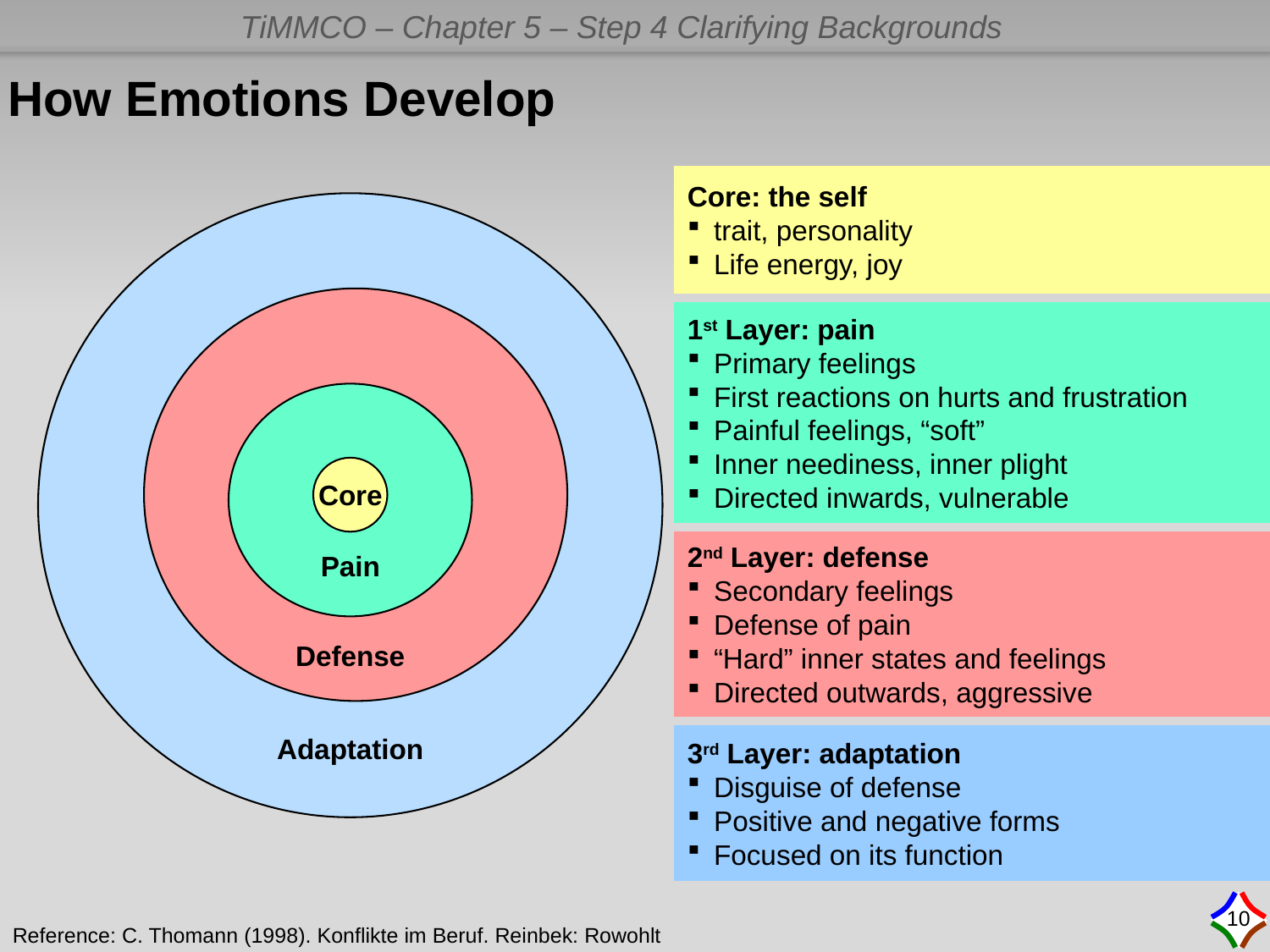

How Emotions Develop
Core: the self
trait, personality
Life energy, joy
1st Layer: pain
Primary feelings
First reactions on hurts and frustration
Painful feelings, “soft”
Inner neediness, inner plight
Directed inwards, vulnerable
2nd Layer: defense
Secondary feelings
Defense of pain
“Hard” inner states and feelings
Directed outwards, aggressive
3rd Layer: adaptation
Disguise of defense
Positive and negative forms
Focused on its function

Core
Pain
Defense
Adaptation
10
Reference: C. Thomann (1998). Konflikte im Beruf. Reinbek: Rowohlt